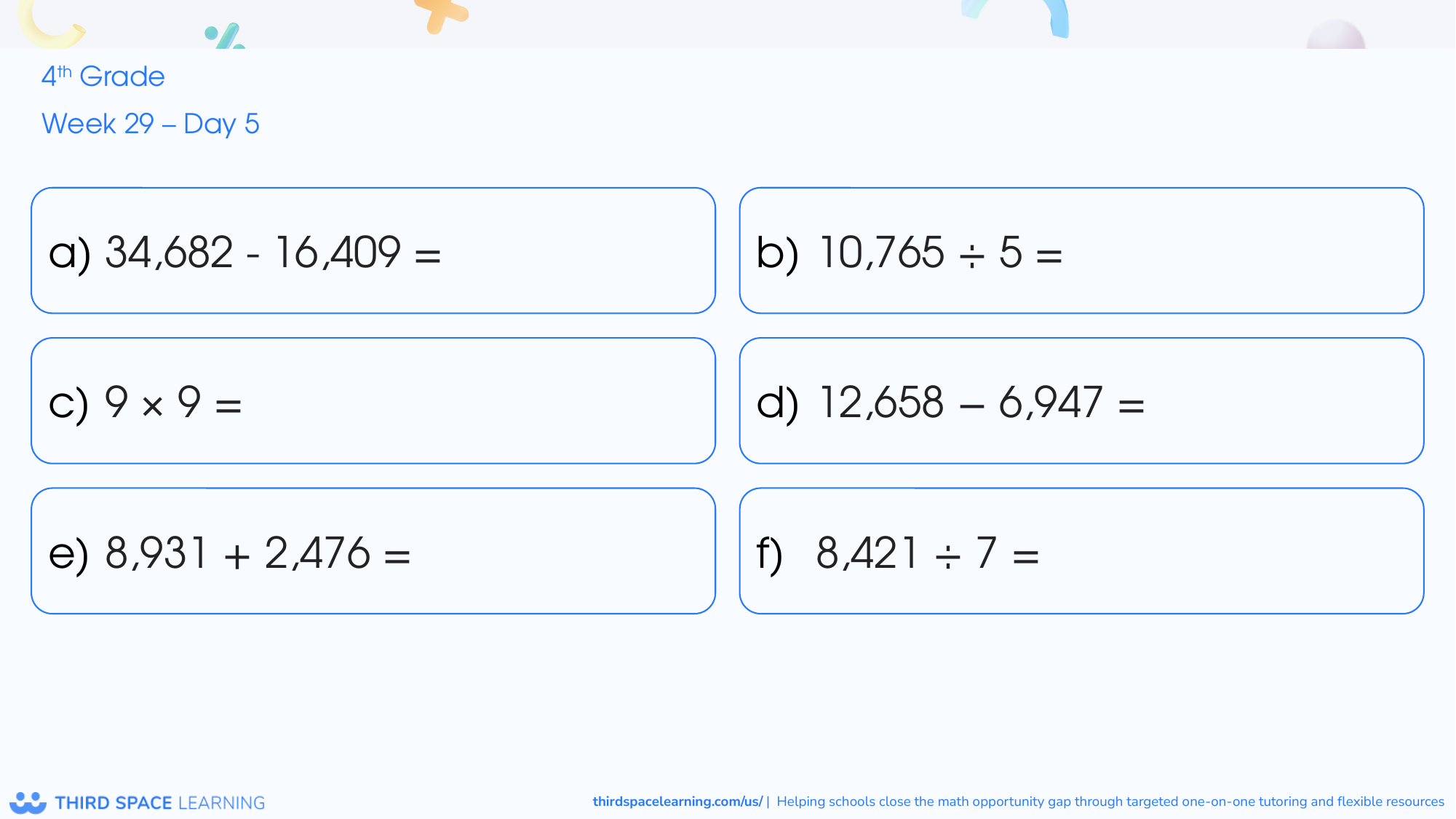

4th Grade
Week 29 – Day 5
34,682 - 16,409 =
10,765 ÷ 5 =
9 × 9 =
12,658 − 6,947 =
8,931 + 2,476 =
8,421 ÷ 7 =